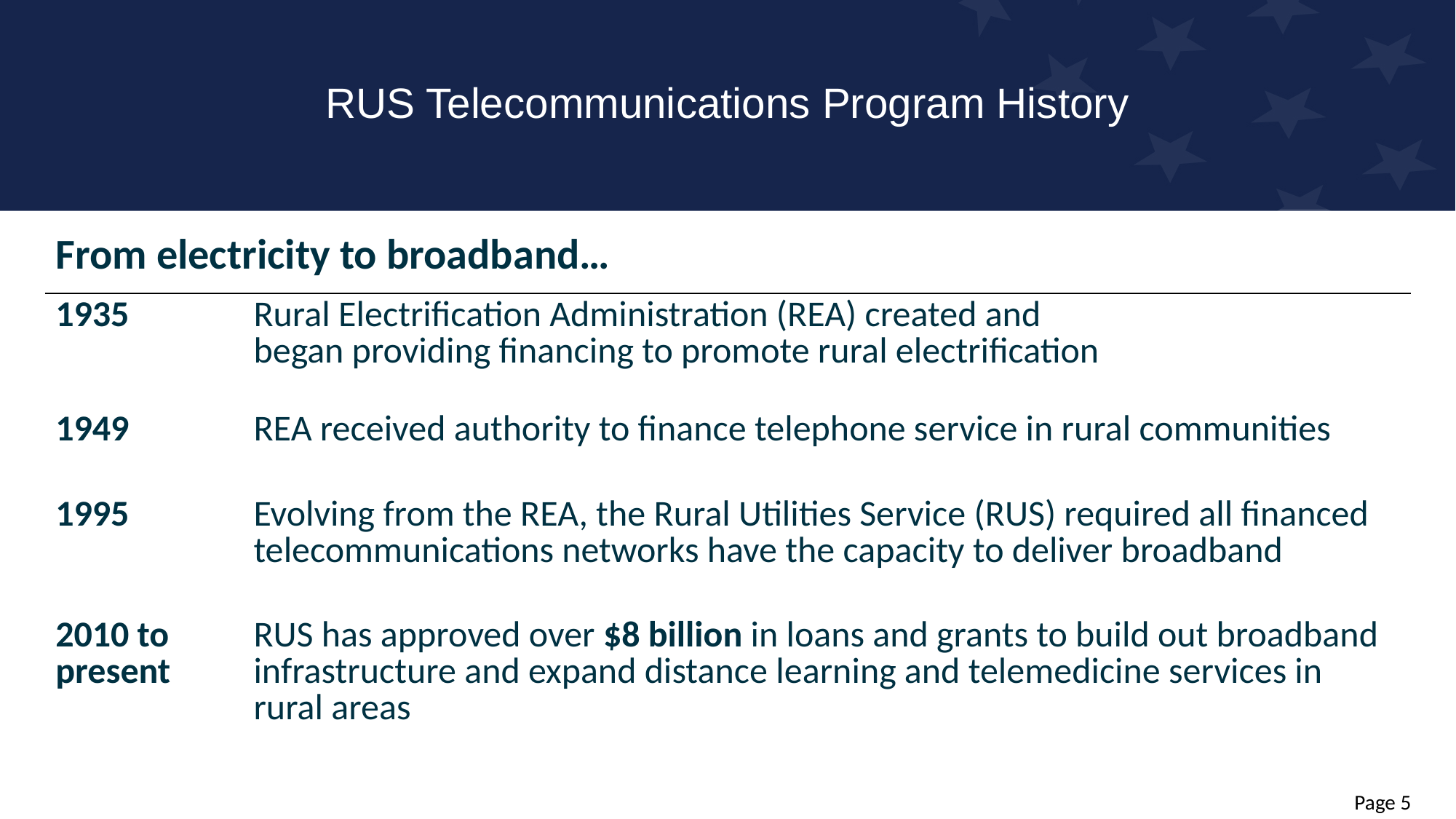

# RUS Telecommunications Program History
| From electricity to broadband… |  |
| --- | --- |
| 1935 | Rural Electrification Administration (REA) created and began providing financing to promote rural electrification |
| 1949 | REA received authority to finance telephone service in rural communities |
| 1995 | Evolving from the REA, the Rural Utilities Service (RUS) required all financed telecommunications networks have the capacity to deliver broadband |
| 2010 to present | RUS has approved over $8 billion in loans and grants to build out broadband infrastructure and expand distance learning and telemedicine services in rural areas |